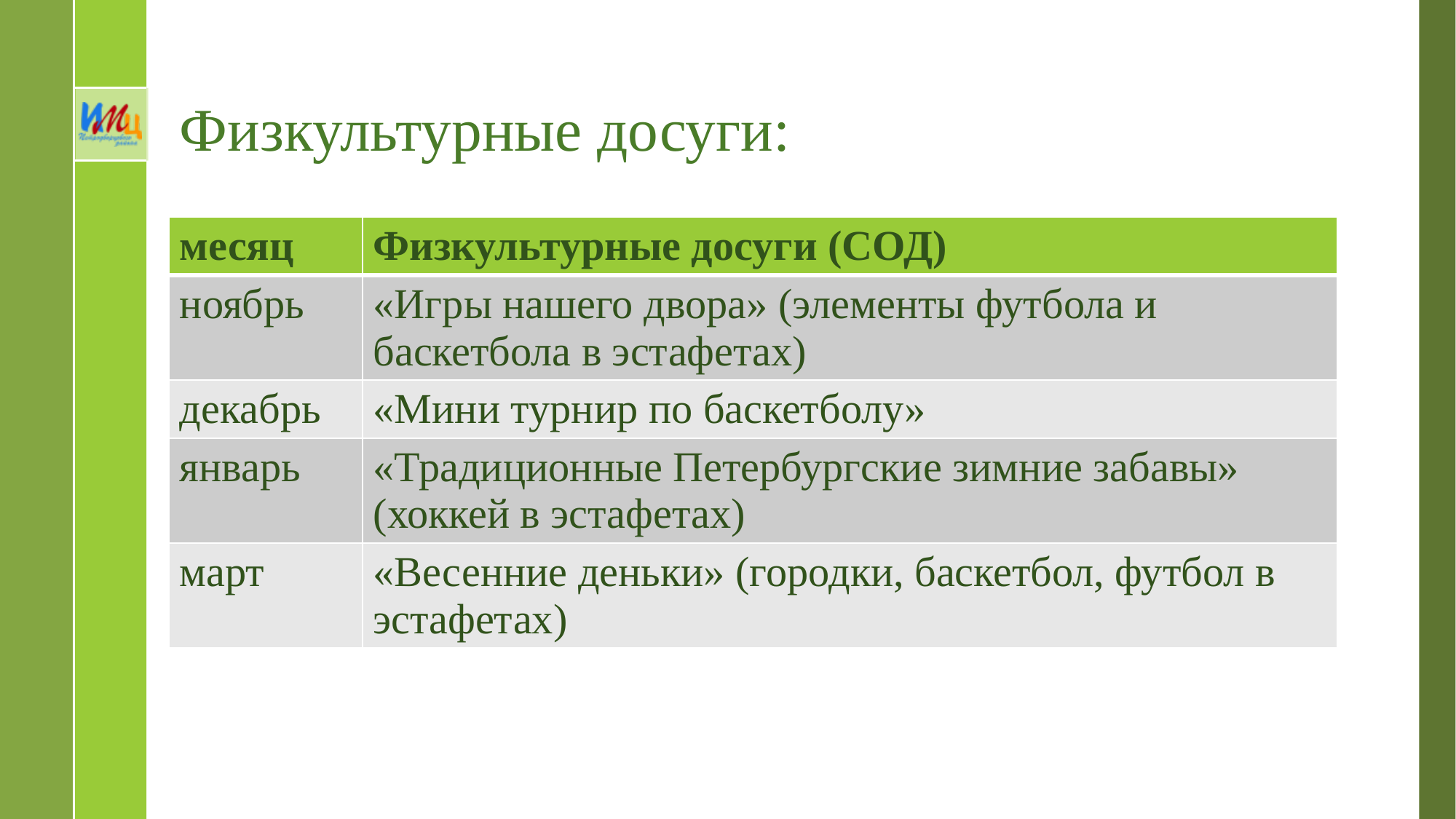

# Физкультурные досуги:
| месяц | Физкультурные досуги (СОД) |
| --- | --- |
| ноябрь | «Игры нашего двора» (элементы футбола и баскетбола в эстафетах) |
| декабрь | «Мини турнир по баскетболу» |
| январь | «Традиционные Петербургские зимние забавы» (хоккей в эстафетах) |
| март | «Весенние деньки» (городки, баскетбол, футбол в эстафетах) |